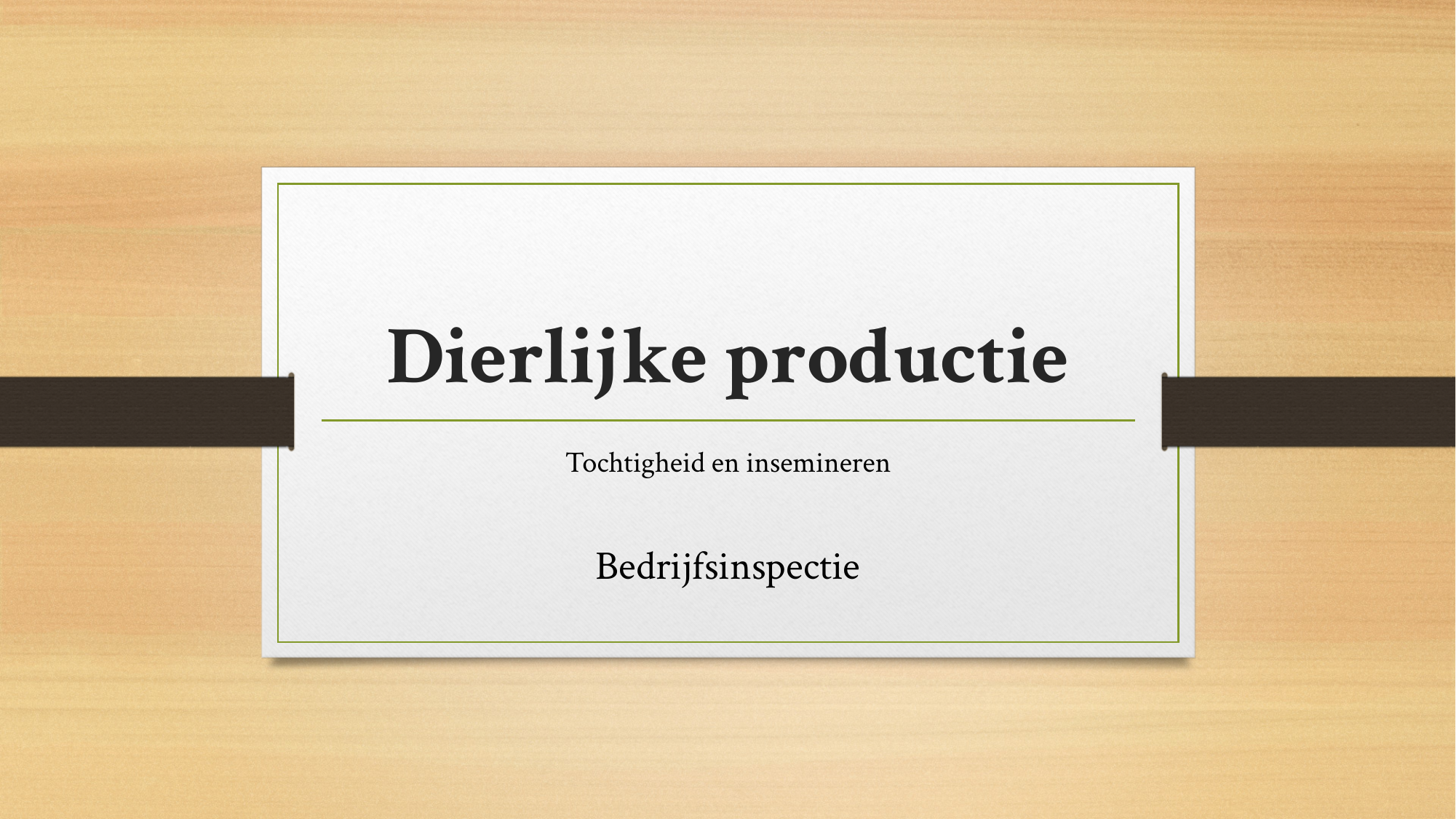

# Dierlijke productie
Tochtigheid en insemineren

Bedrijfsinspectie